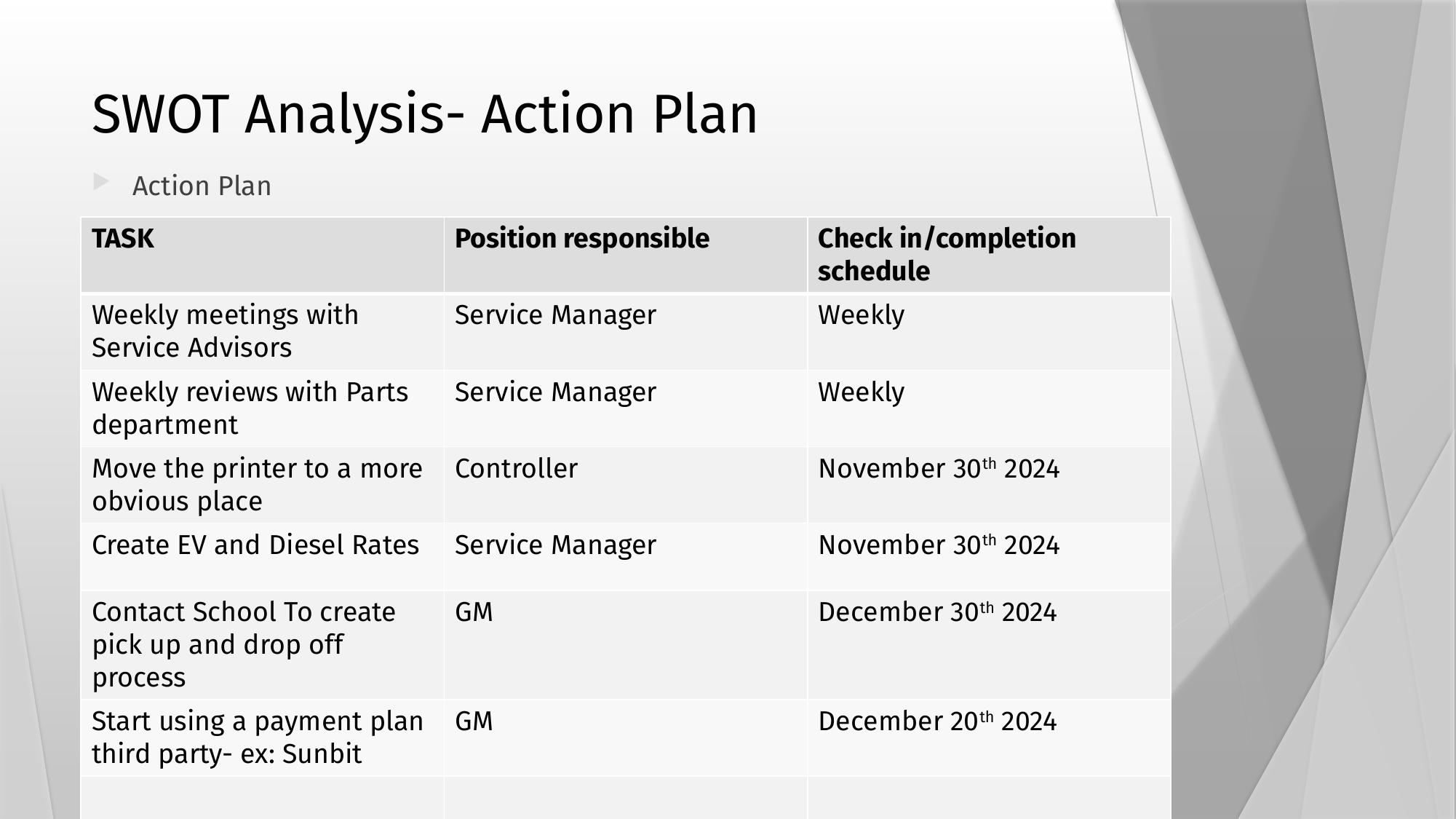

# SWOT Analysis- Action Plan
Action Plan

| TASK | Position responsible | Check in/completion schedule |
| --- | --- | --- |
| Weekly meetings with Service Advisors | Service Manager | Weekly |
| Weekly reviews with Parts department | Service Manager | Weekly |
| Move the printer to a more obvious place | Controller | November 30th 2024 |
| Create EV and Diesel Rates | Service Manager | November 30th 2024 |
| Contact School To create pick up and drop off process | GM | December 30th 2024 |
| Start using a payment plan third party- ex: Sunbit | GM | December 20th 2024 |
|  |  |  |